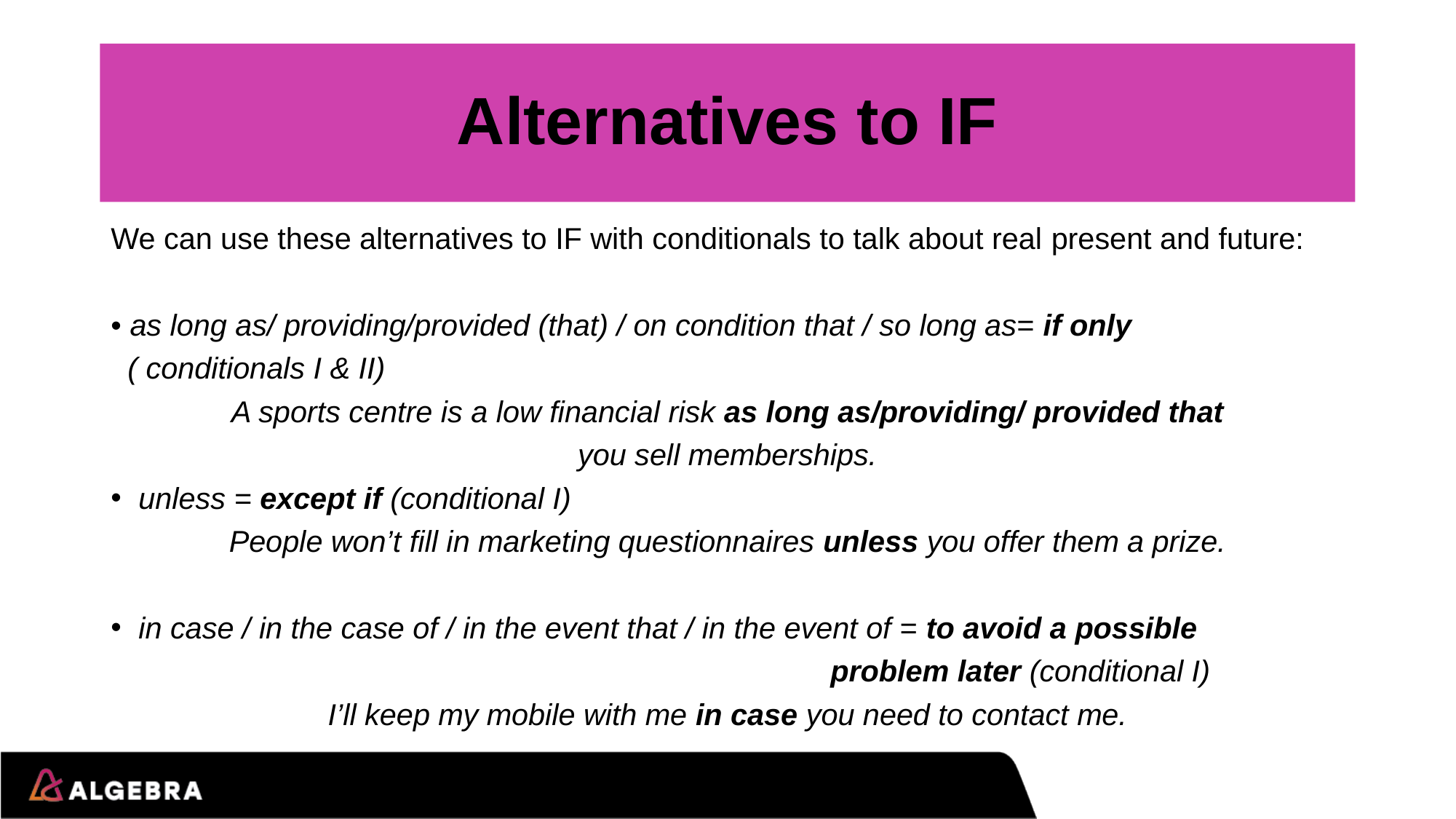

# Alternatives to IF
We can use these alternatives to IF with conditionals to talk about real present and future:

• as long as/ providing/provided (that) / on condition that / so long as= if only
  ( conditionals I & II)
A sports centre is a low financial risk as long as/providing/ provided that
you sell memberships.
unless = except if (conditional I)
People won’t fill in marketing questionnaires unless you offer them a prize.

in case / in the case of / in the event that / in the event of = to avoid a possible
                                                                                      problem later (conditional I)
I’ll keep my mobile with me in case you need to contact me.